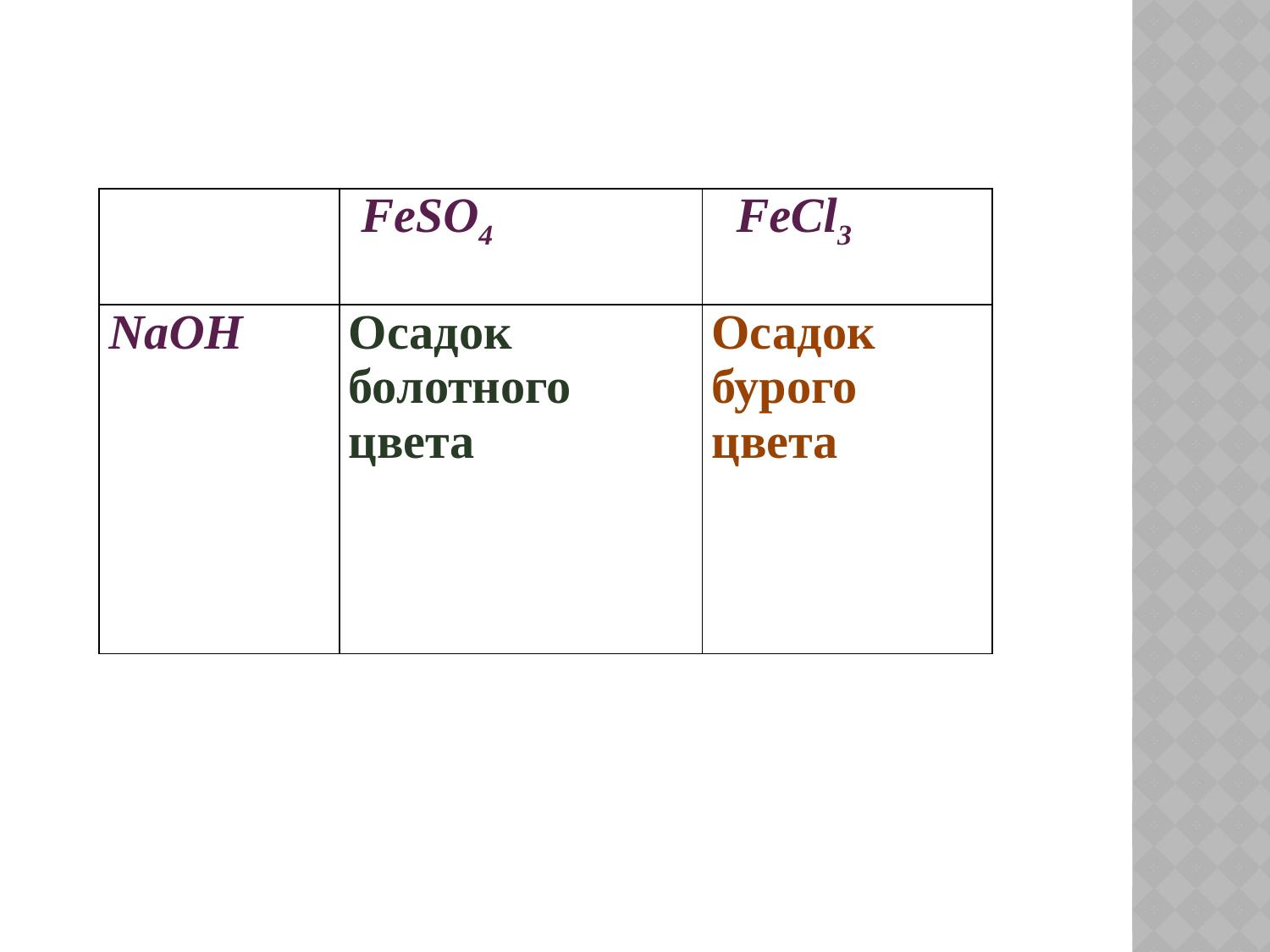

|  | FeSO4 | FeCl3 |
| --- | --- | --- |
| NaOH | Осадок болотного цвета | Осадок бурого цвета |